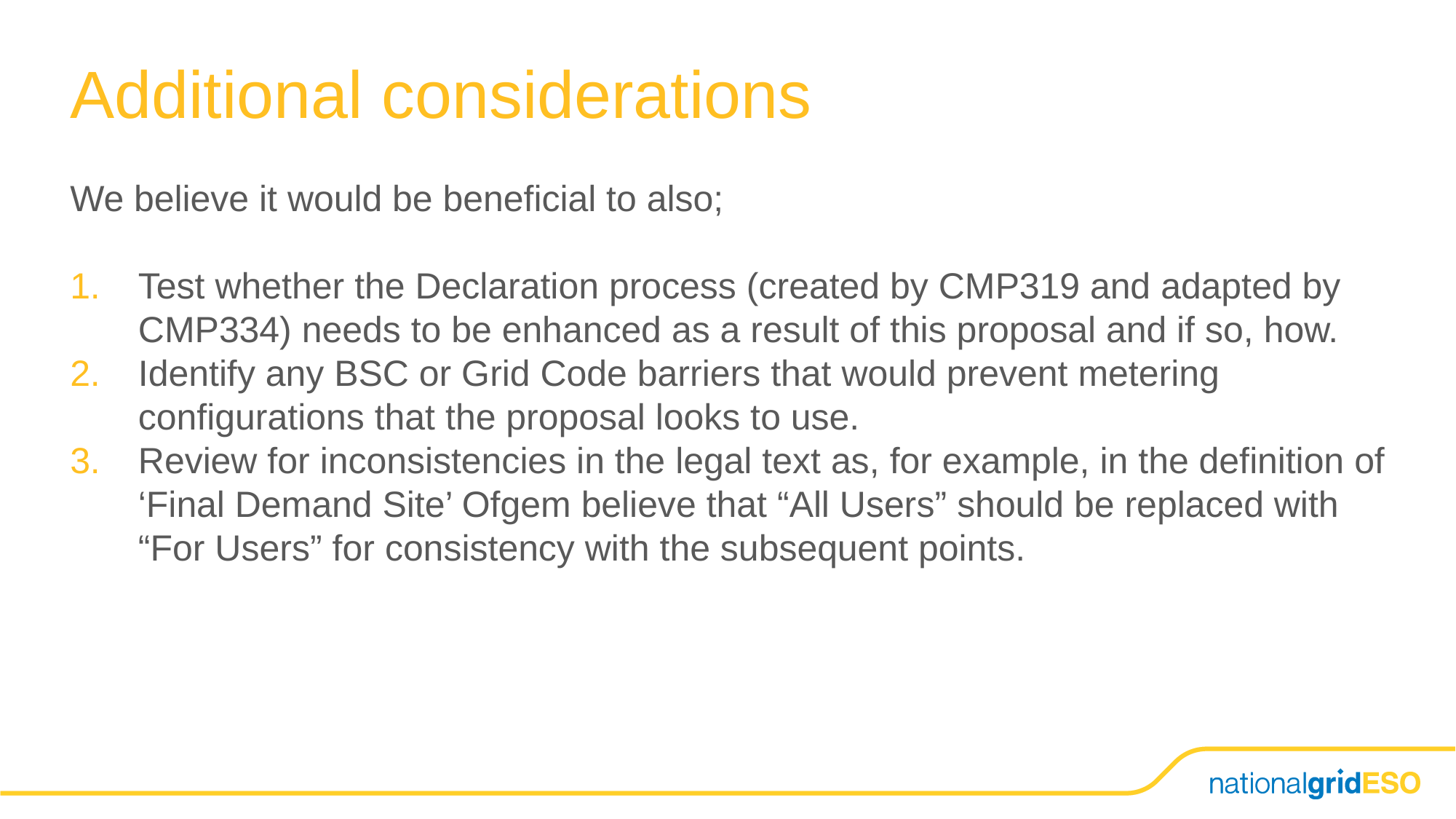

# Additional considerations
We believe it would be beneficial to also;

Test whether the Declaration process (created by CMP319 and adapted by CMP334) needs to be enhanced as a result of this proposal and if so, how.
Identify any BSC or Grid Code barriers that would prevent metering configurations that the proposal looks to use.
Review for inconsistencies in the legal text as, for example, in the definition of ‘Final Demand Site’ Ofgem believe that “All Users” should be replaced with “For Users” for consistency with the subsequent points.